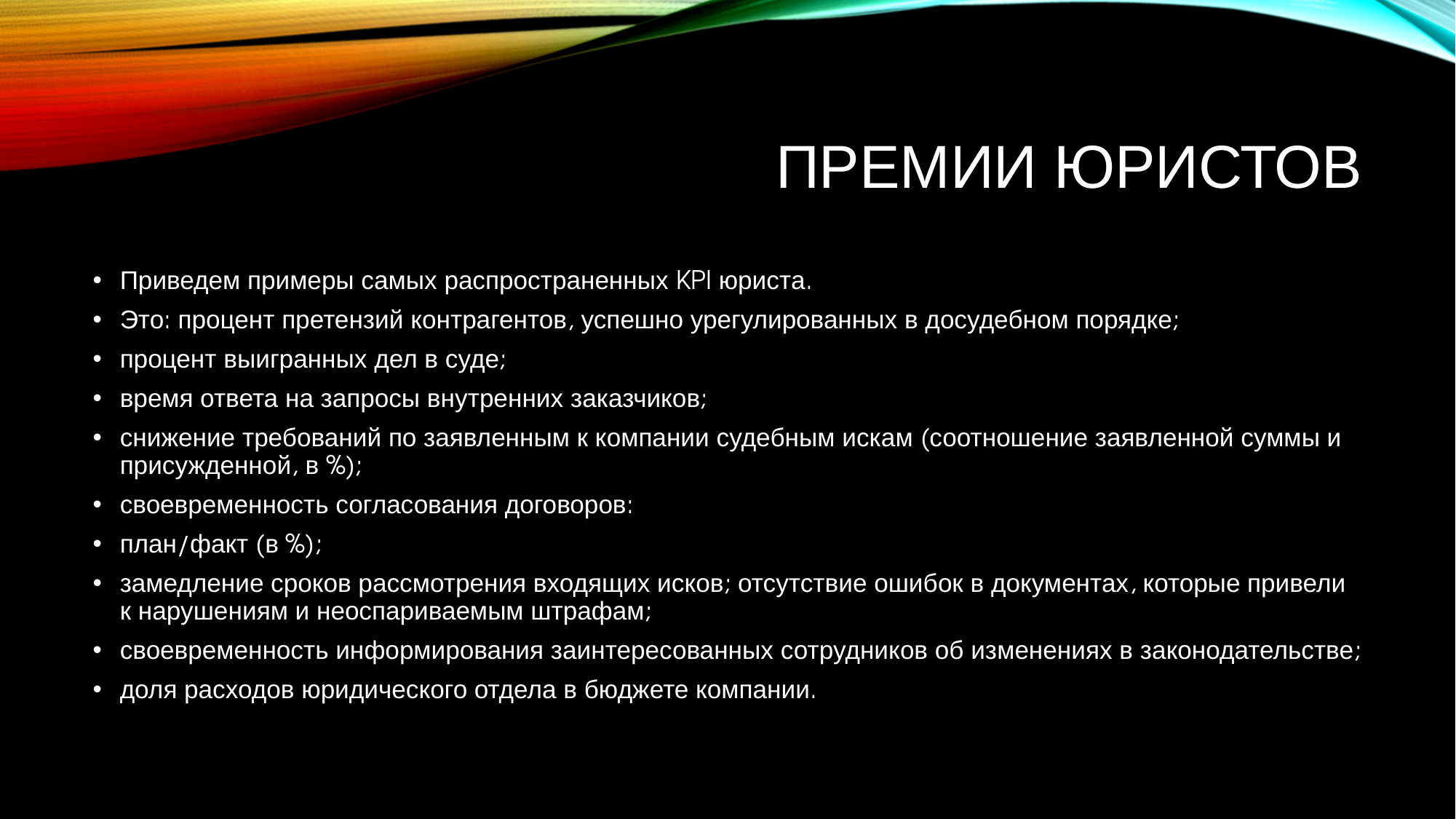

# Премии юристов
Приведем примеры самых распространенных KPI юриста.
Это: процент претензий контрагентов, успешно урегулированных в досудебном порядке;
процент выигранных дел в суде;
время ответа на запросы внутренних заказчиков;
снижение требований по заявленным к компании судебным искам (соотношение заявленной суммы и присужденной, в %);
своевременность согласования договоров:
план/факт (в %);
замедление сроков рассмотрения входящих исков; отсутствие ошибок в документах, которые привели к нарушениям и неоспариваемым штрафам;
своевременность информирования заинтересованных сотрудников об изменениях в законодательстве;
доля расходов юридического отдела в бюджете компании.